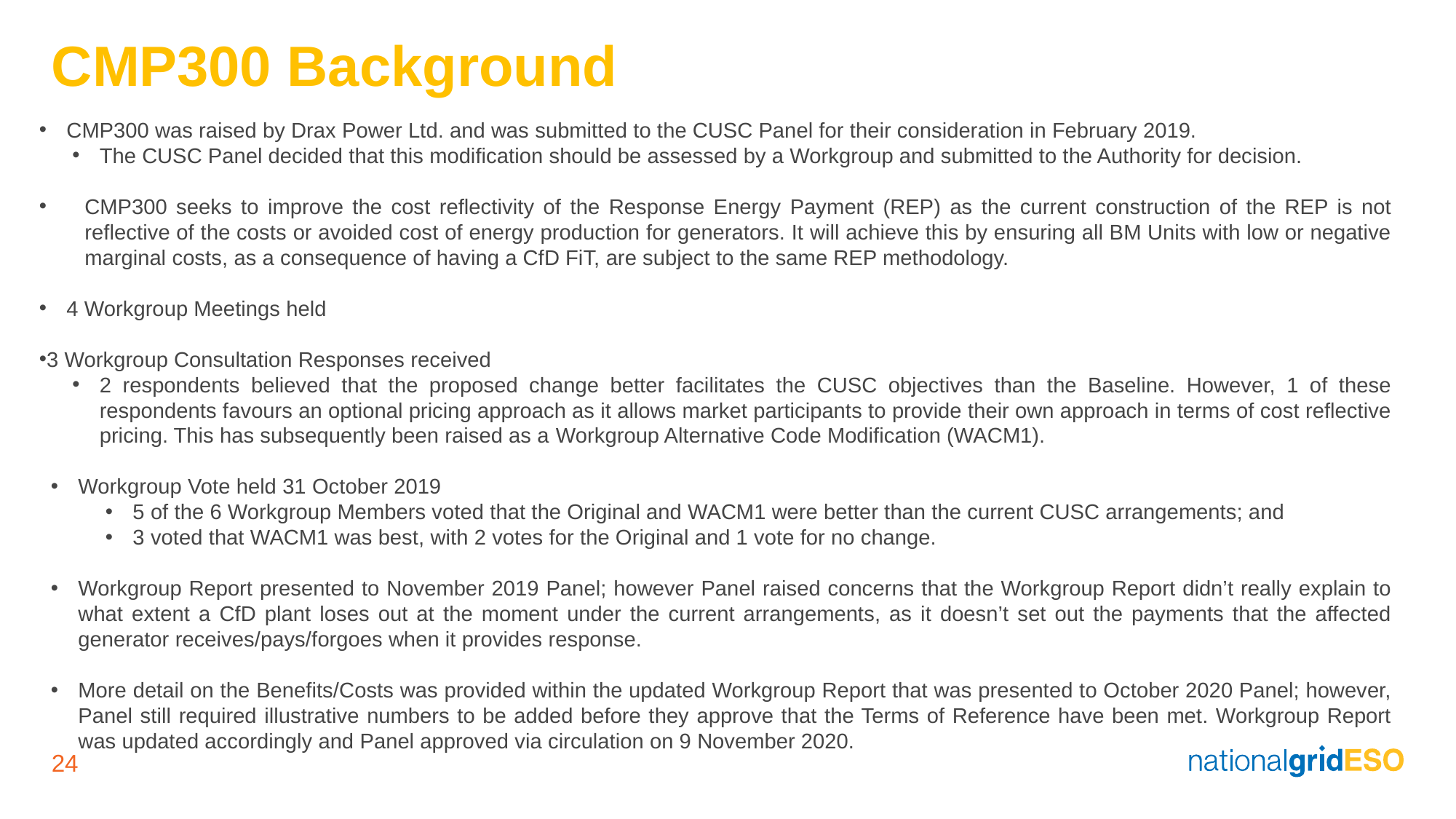

# CMP300 Background
CMP300 was raised by Drax Power Ltd. and was submitted to the CUSC Panel for their consideration in February 2019.
The CUSC Panel decided that this modification should be assessed by a Workgroup and submitted to the Authority for decision.

CMP300 seeks to improve the cost reflectivity of the Response Energy Payment (REP) as the current construction of the REP is not reflective of the costs or avoided cost of energy production for generators. It will achieve this by ensuring all BM Units with low or negative marginal costs, as a consequence of having a CfD FiT, are subject to the same REP methodology.

4 Workgroup Meetings held

3 Workgroup Consultation Responses received
2 respondents believed that the proposed change better facilitates the CUSC objectives than the Baseline. However, 1 of these respondents favours an optional pricing approach as it allows market participants to provide their own approach in terms of cost reflective pricing. This has subsequently been raised as a Workgroup Alternative Code Modification (WACM1).

Workgroup Vote held 31 October 2019
5 of the 6 Workgroup Members voted that the Original and WACM1 were better than the current CUSC arrangements; and
3 voted that WACM1 was best, with 2 votes for the Original and 1 vote for no change.

Workgroup Report presented to November 2019 Panel; however Panel raised concerns that the Workgroup Report didn’t really explain to what extent a CfD plant loses out at the moment under the current arrangements, as it doesn’t set out the payments that the affected generator receives/pays/forgoes when it provides response.

More detail on the Benefits/Costs was provided within the updated Workgroup Report that was presented to October 2020 Panel; however, Panel still required illustrative numbers to be added before they approve that the Terms of Reference have been met. Workgroup Report was updated accordingly and Panel approved via circulation on 9 November 2020.